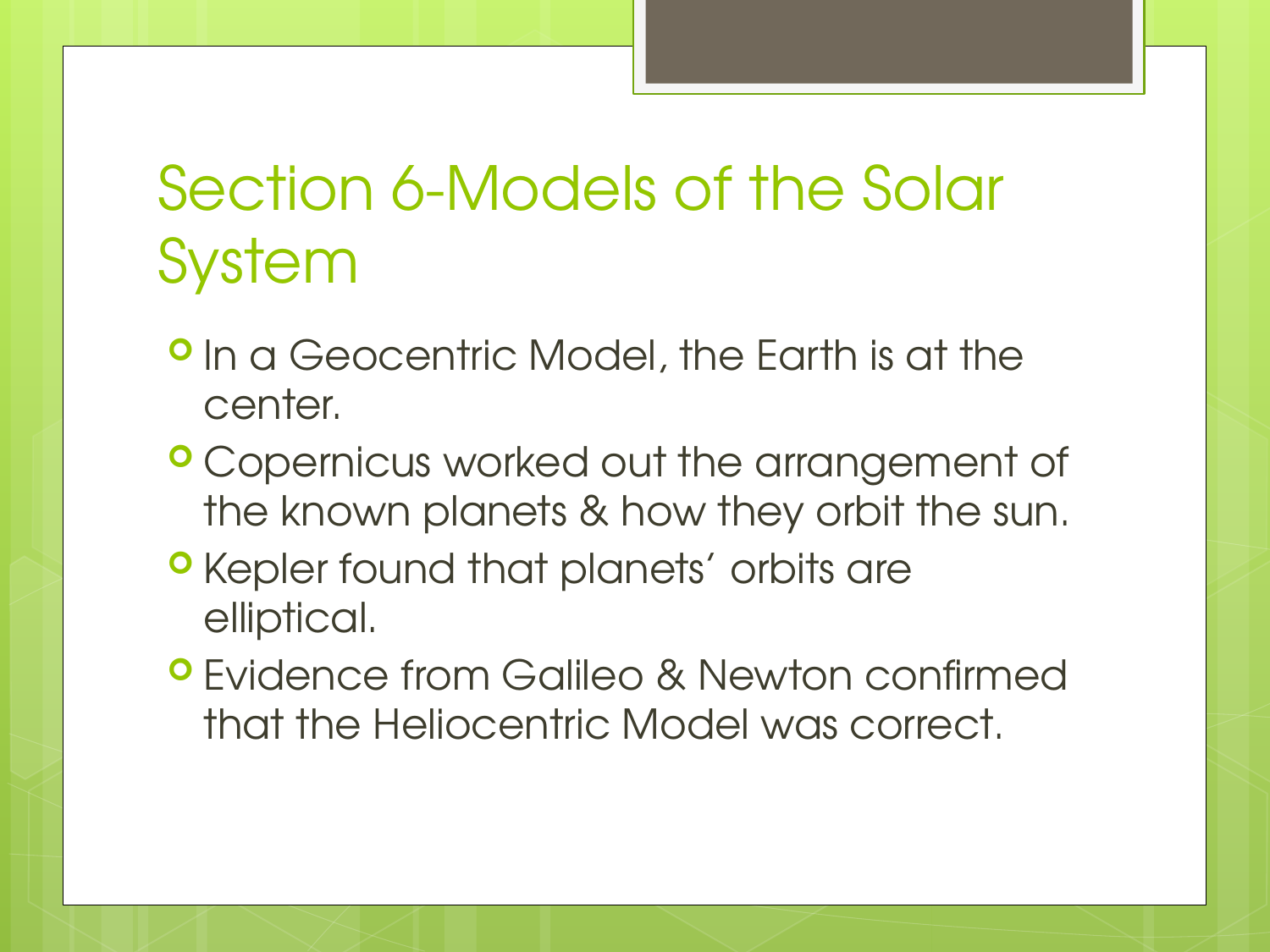

# Section 6-Models of the Solar System
In a Geocentric Model, the Earth is at the center.
Copernicus worked out the arrangement of the known planets & how they orbit the sun.
Kepler found that planets’ orbits are elliptical.
Evidence from Galileo & Newton confirmed that the Heliocentric Model was correct.